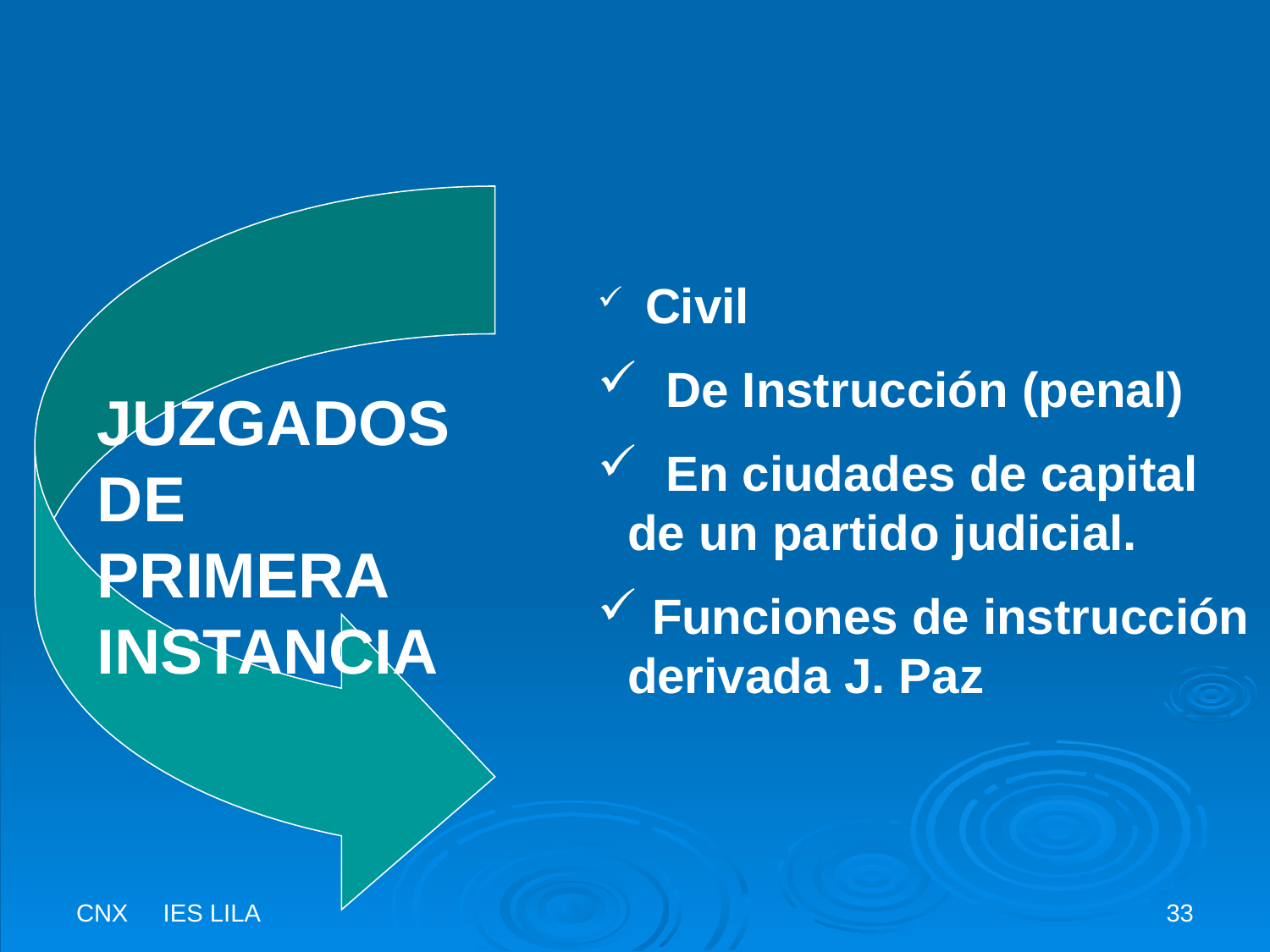

#

  Civil
  De Instrucción (penal)
  En ciudades de capital de un partido judicial.
 Funciones de instrucción derivada J. Paz
JUZGADOS
DE
PRIMERA
INSTANCIA
CNX     IES LILA
33